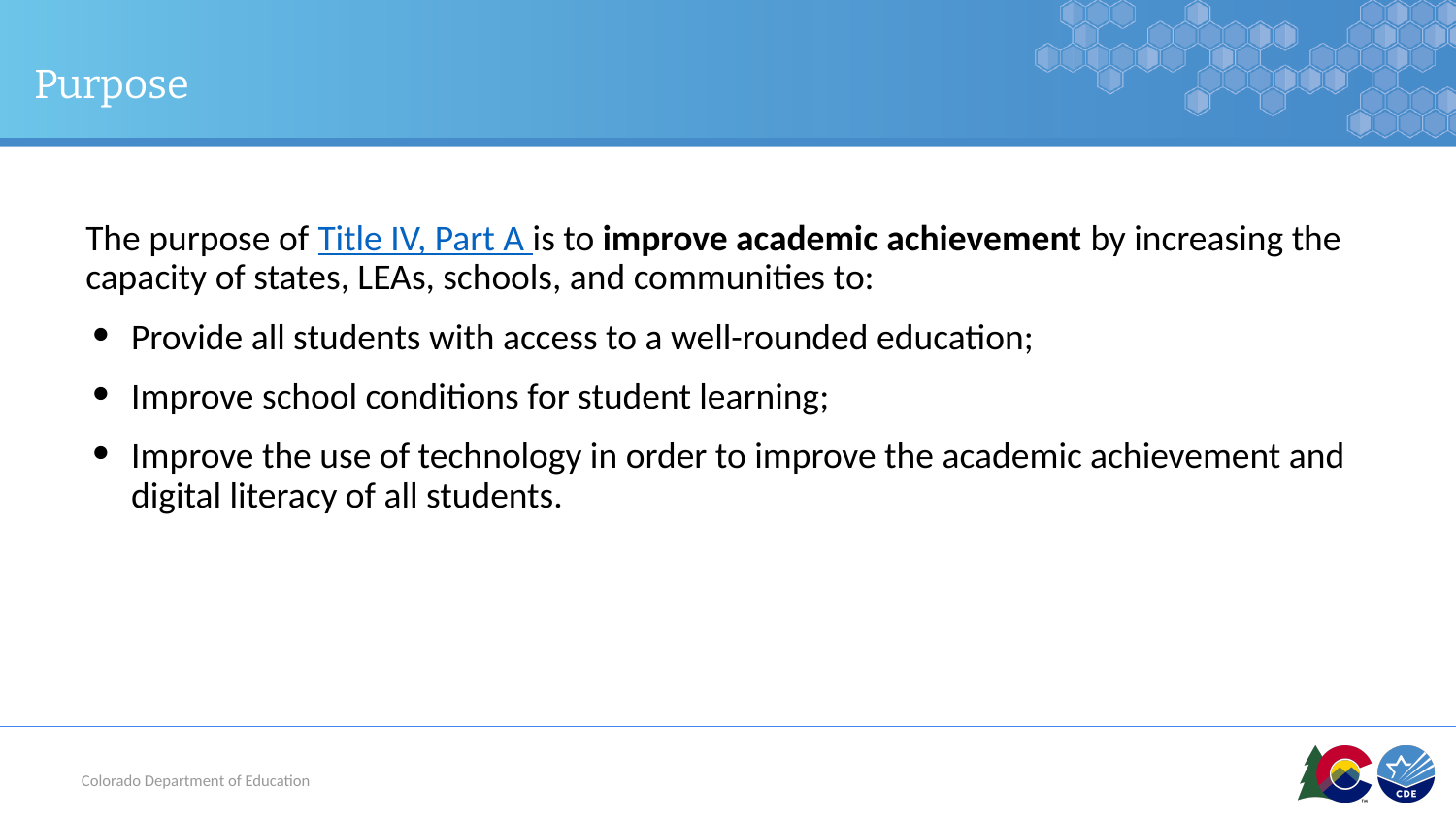

# Purpose
The purpose of Title IV, Part A is to improve academic achievement by increasing the capacity of states, LEAs, schools, and communities to:
Provide all students with access to a well-rounded education;
Improve school conditions for student learning;
Improve the use of technology in order to improve the academic achievement and digital literacy of all students.